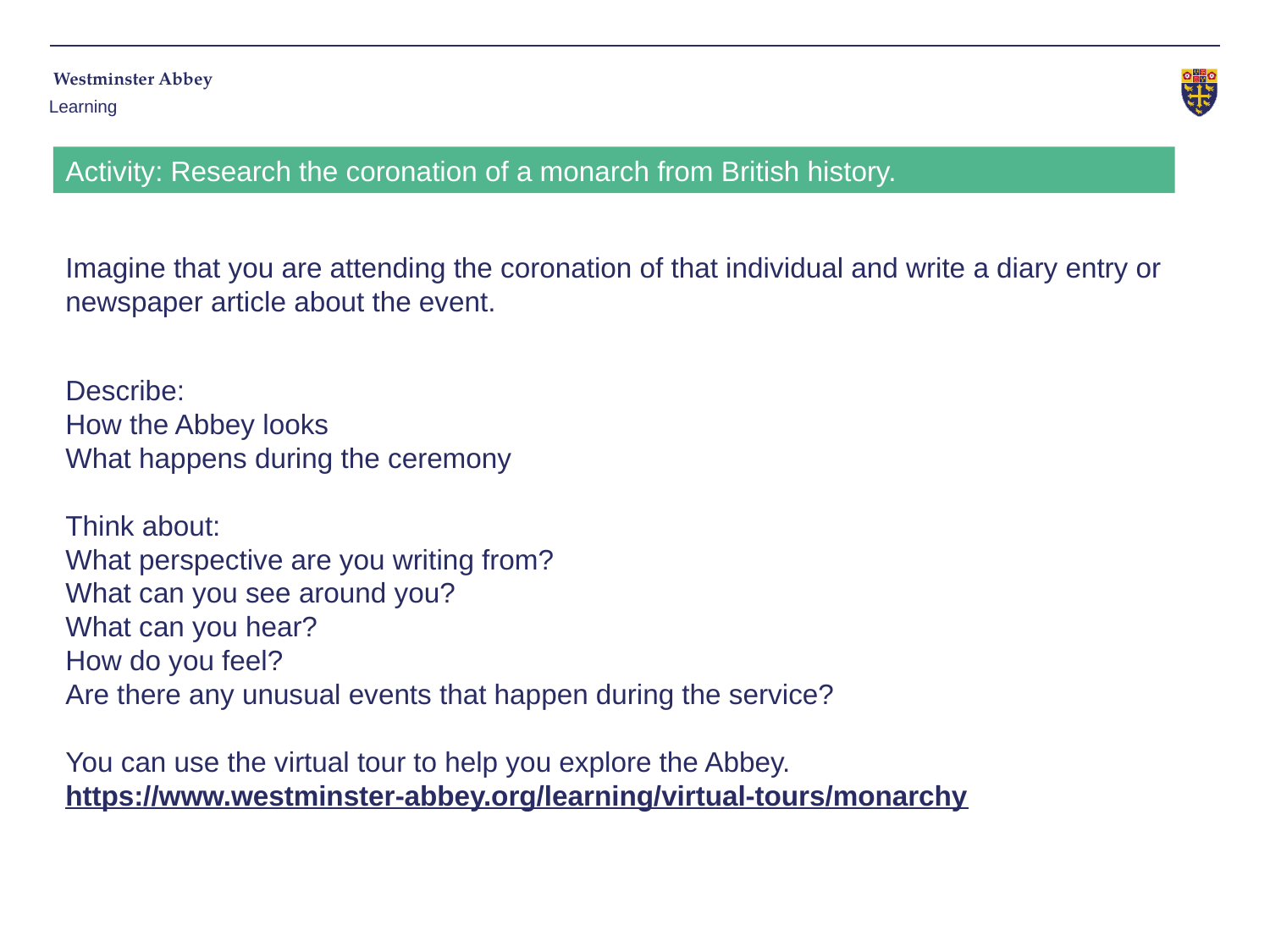

Learning
Activity: Research the coronation of a monarch from British history.
Imagine that you are attending the coronation of that individual and write a diary entry or newspaper article about the event.

Describe:
How the Abbey looks
What happens during the ceremony

Think about:
What perspective are you writing from?
What can you see around you?
What can you hear?
How do you feel?
Are there any unusual events that happen during the service?

You can use the virtual tour to help you explore the Abbey.
https://www.westminster-abbey.org/learning/virtual-tours/monarchy